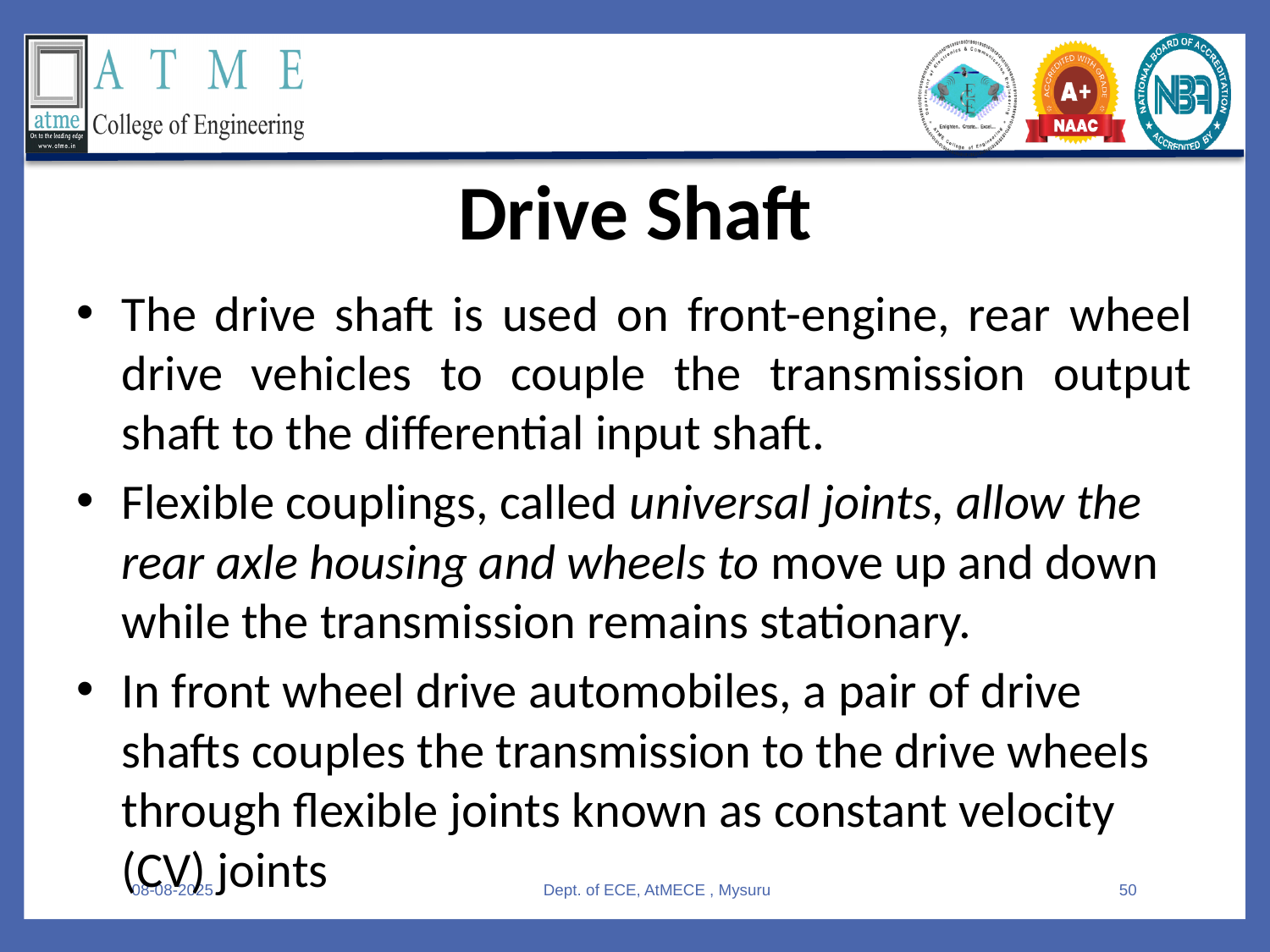

Drive Shaft
The drive shaft is used on front-engine, rear wheel drive vehicles to couple the transmission output shaft to the differential input shaft.
Flexible couplings, called universal joints, allow the rear axle housing and wheels to move up and down while the transmission remains stationary.
In front wheel drive automobiles, a pair of drive shafts couples the transmission to the drive wheels through flexible joints known as constant velocity (CV) joints
08-08-2025
Dept. of ECE, AtMECE , Mysuru
50